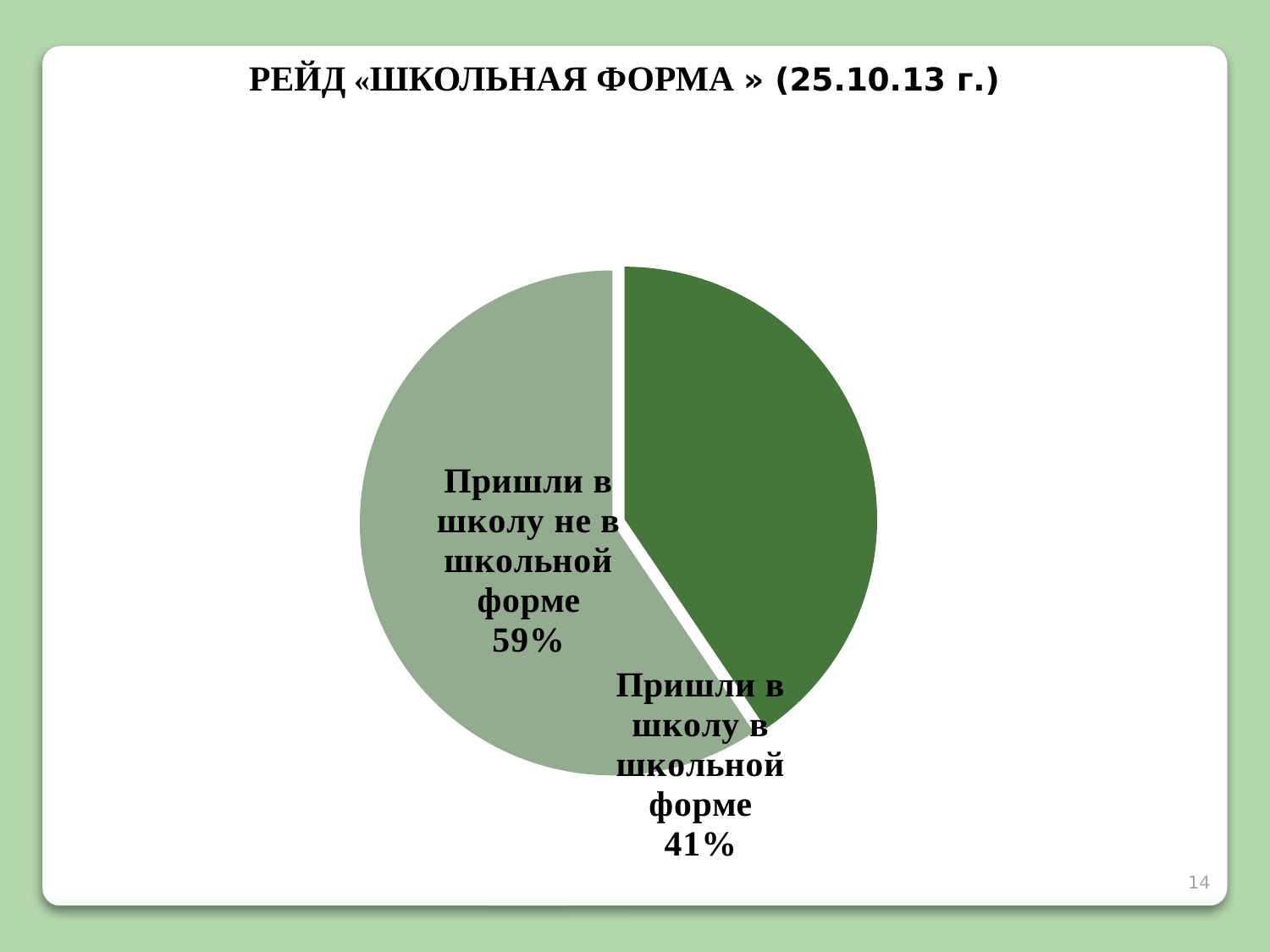

РЕЙД «ШКОЛЬНАЯ ФОРМА » (25.10.13 г.)

### Chart

| Category | Столбец1 |
|---|---|
| Пришли в школу в школьной форме | 15.0 |
| Пришли в школу не в школьной форме | 22.0 |
14